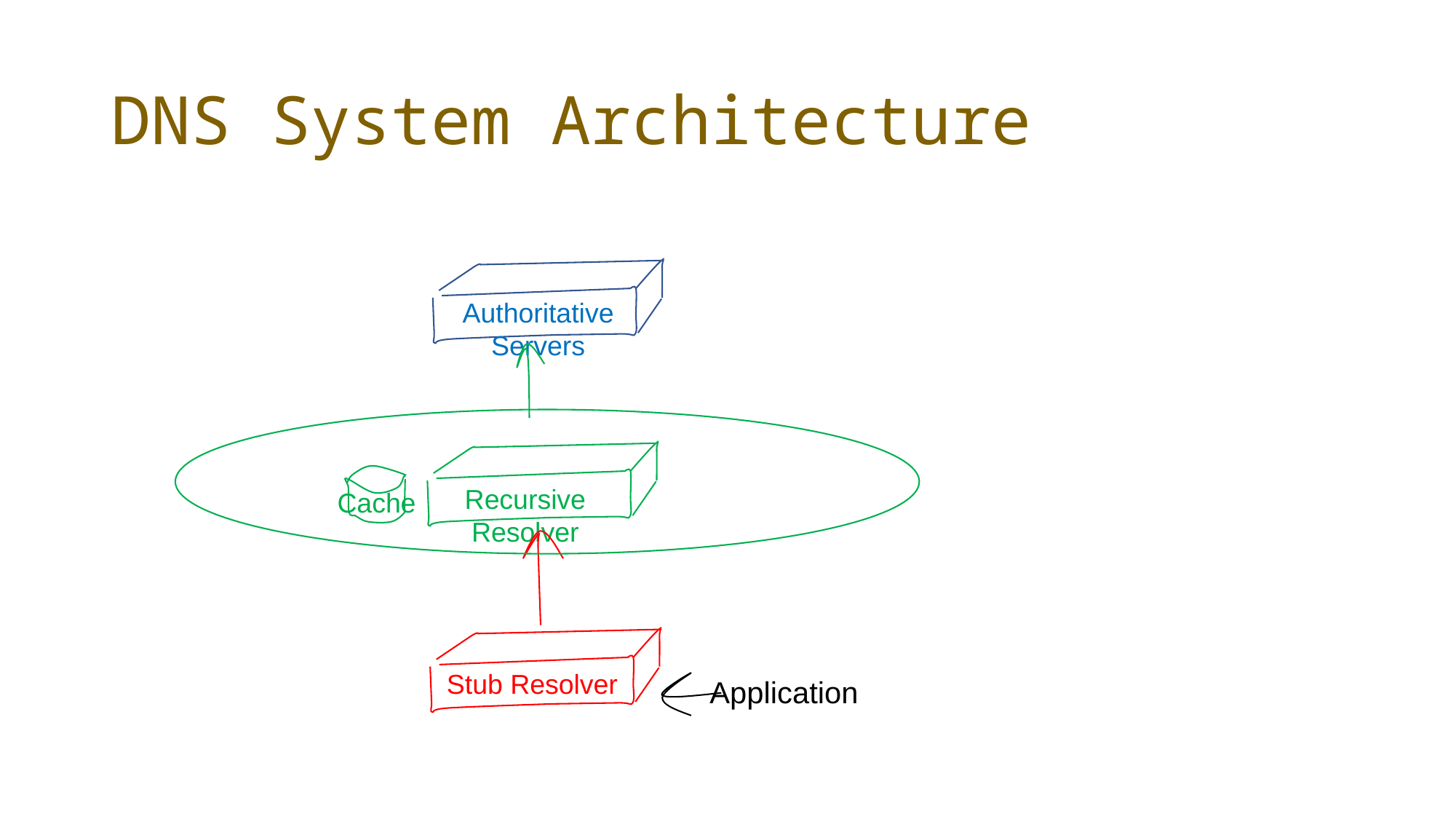

# DNS System Architecture

Authoritative Servers

Recursive Resolver
Cache

Stub Resolver
Application